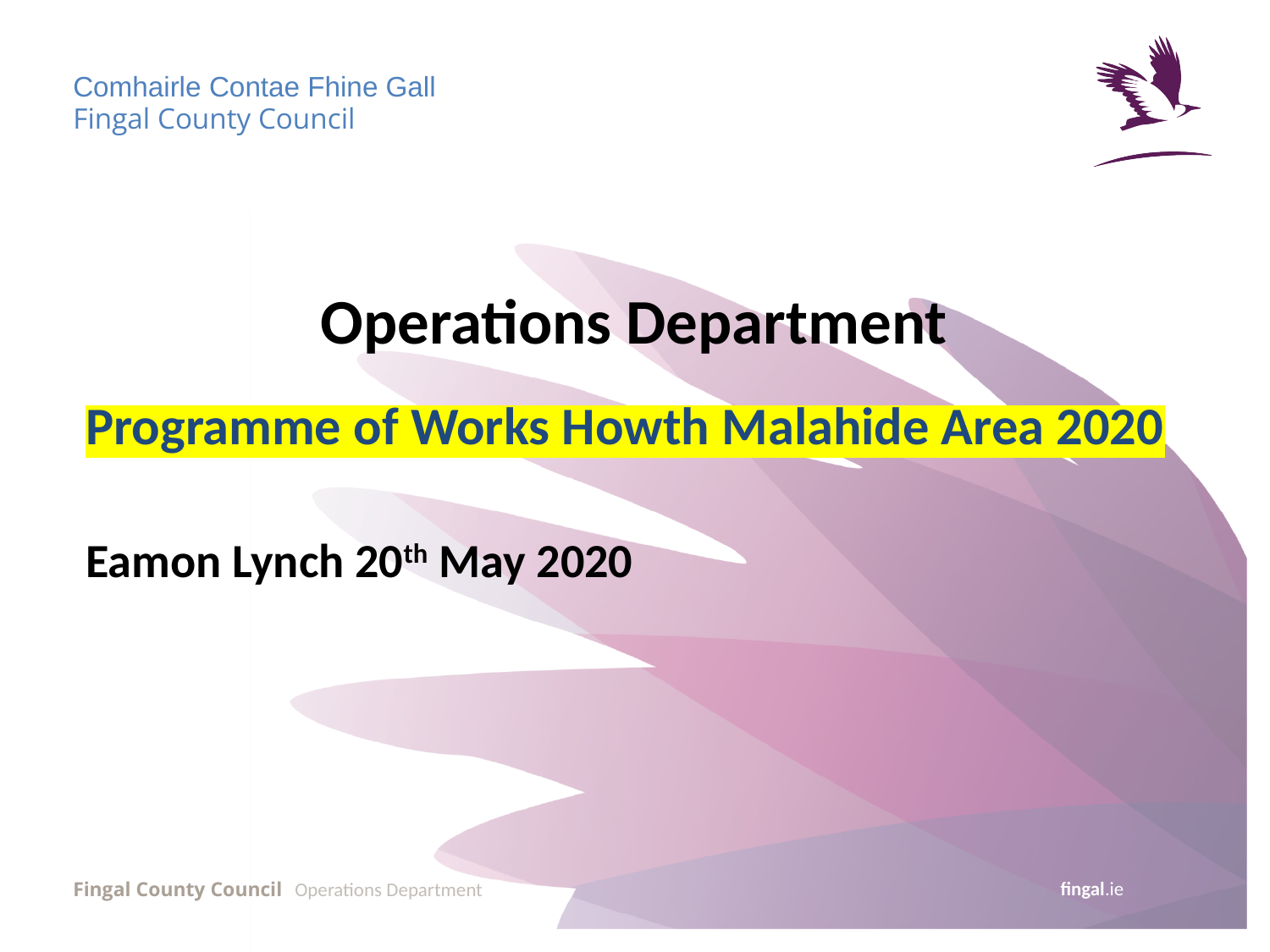

# Operations Department
Programme of Works Howth Malahide Area 2020
Eamon Lynch 20th May 2020

Operations Department